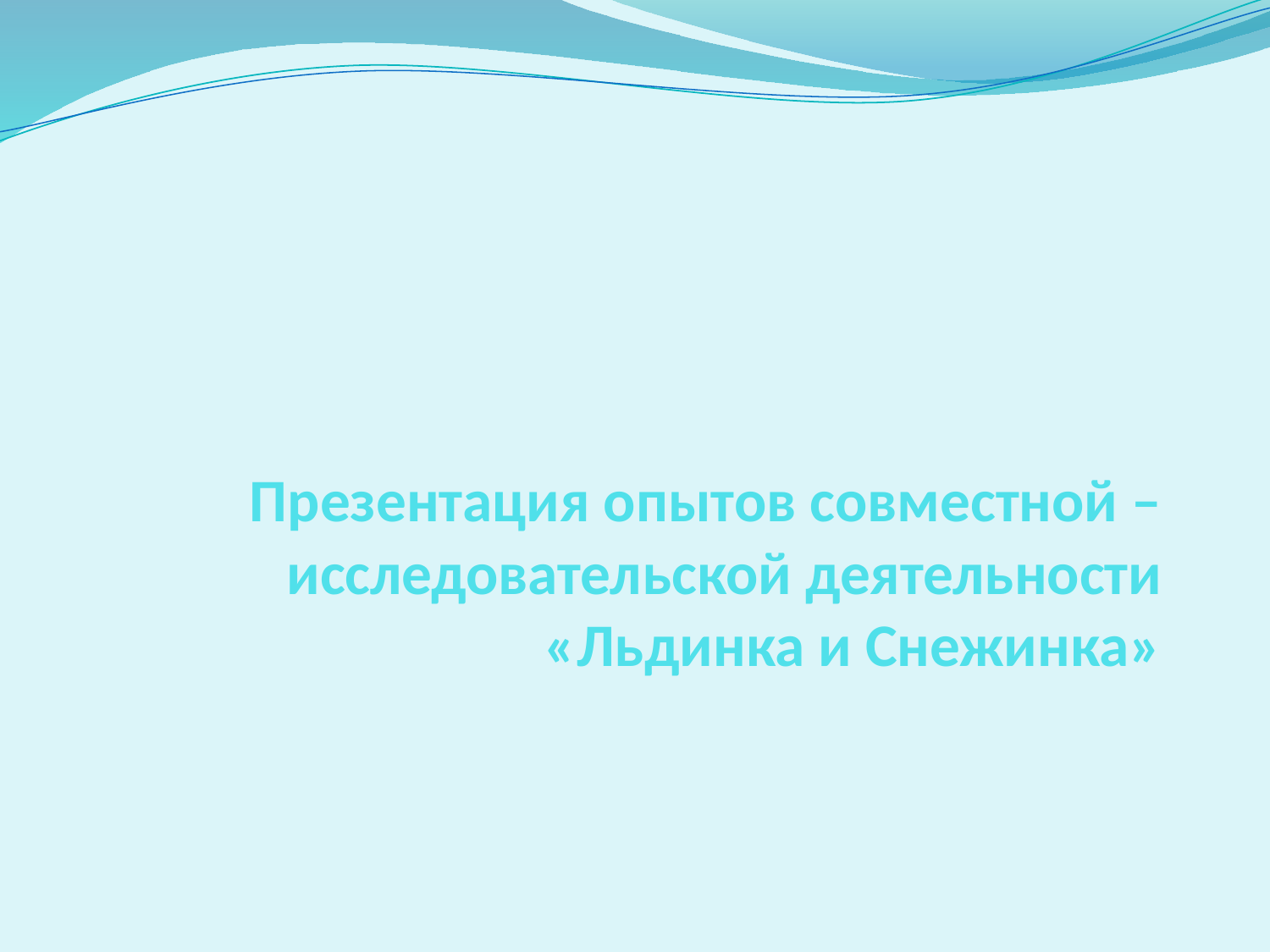

# Презентация опытов совместной –исследовательской деятельности «Льдинка и Снежинка»